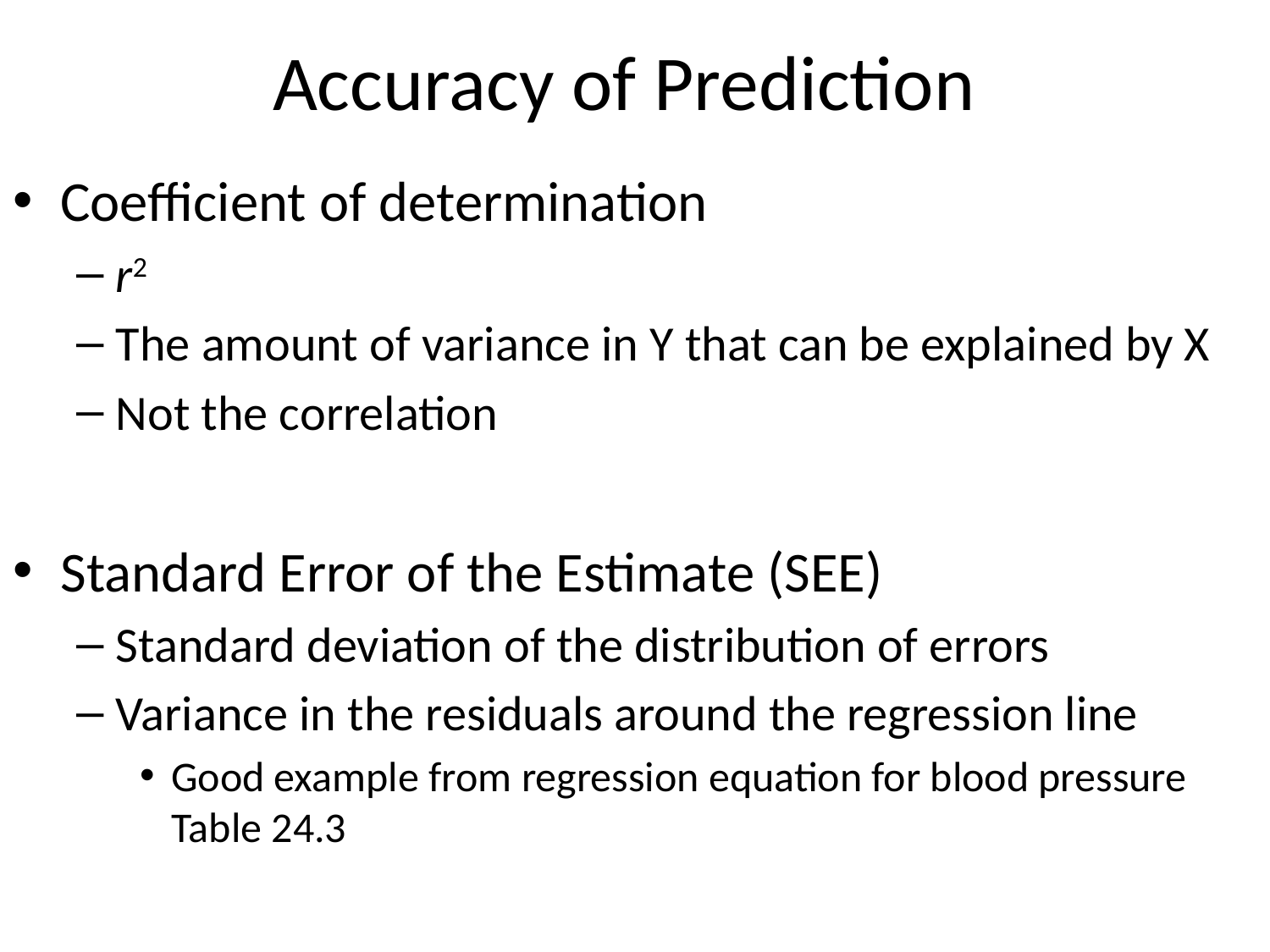

# Accuracy of Prediction
Coefficient of determination
r2
The amount of variance in Y that can be explained by X
Not the correlation

Standard Error of the Estimate (SEE)
Standard deviation of the distribution of errors
Variance in the residuals around the regression line
Good example from regression equation for blood pressure Table 24.3